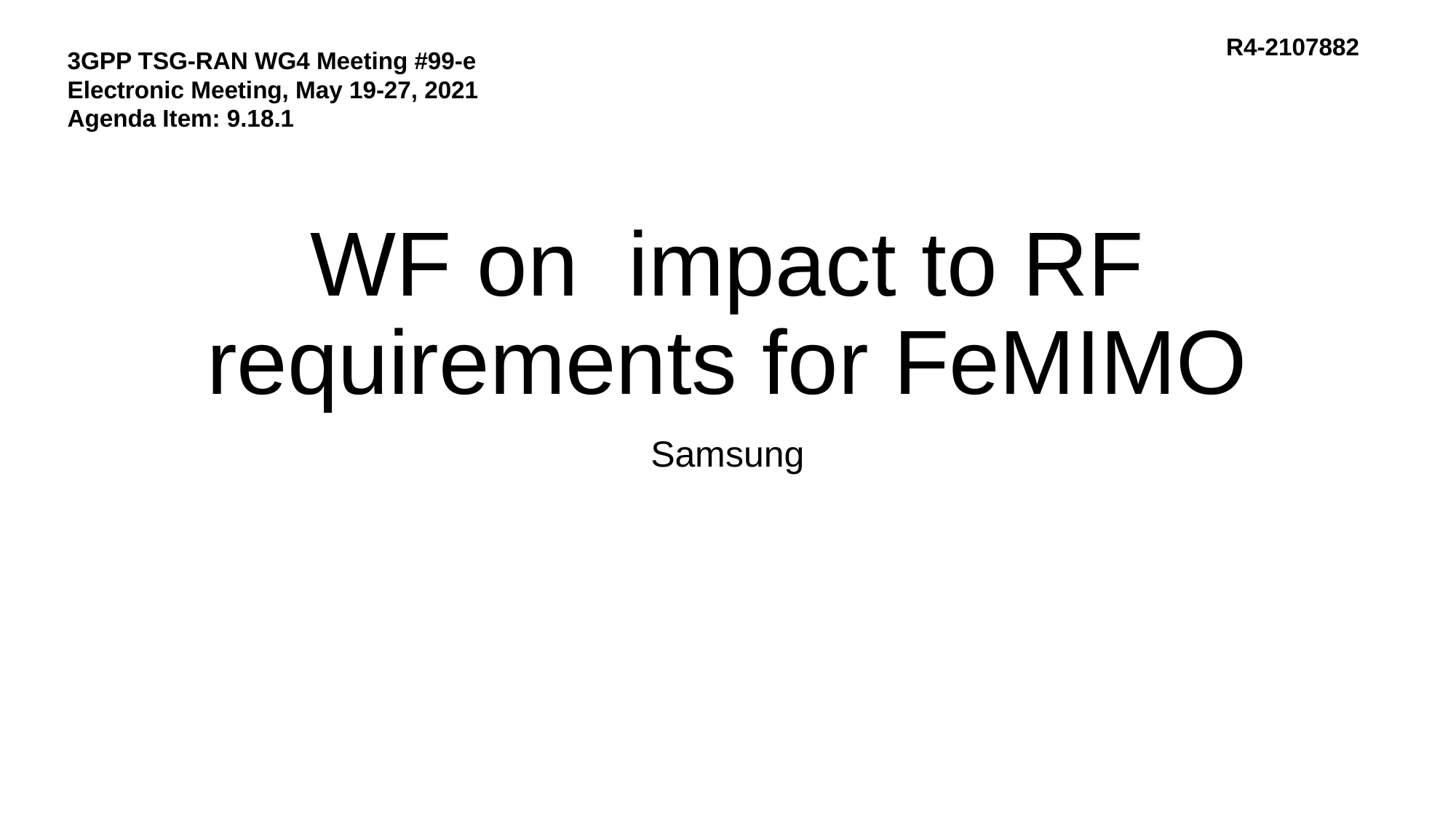

R4-2107882
3GPP TSG-RAN WG4 Meeting #99-e
Electronic Meeting, May 19-27, 2021
Agenda Item: 9.18.1

# WF on  impact to RF requirements for FeMIMO
Samsung